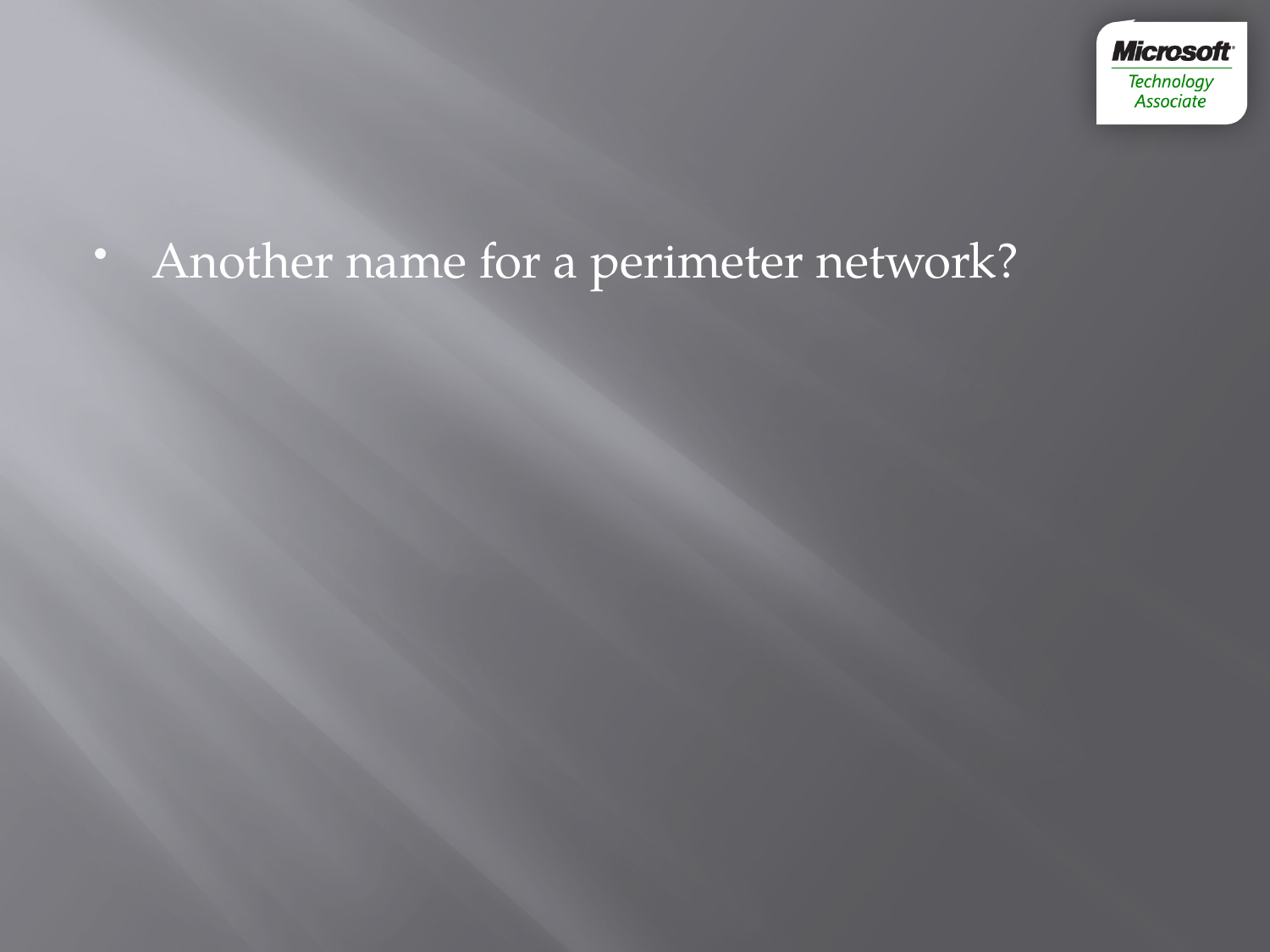

#
Another name for a perimeter network?